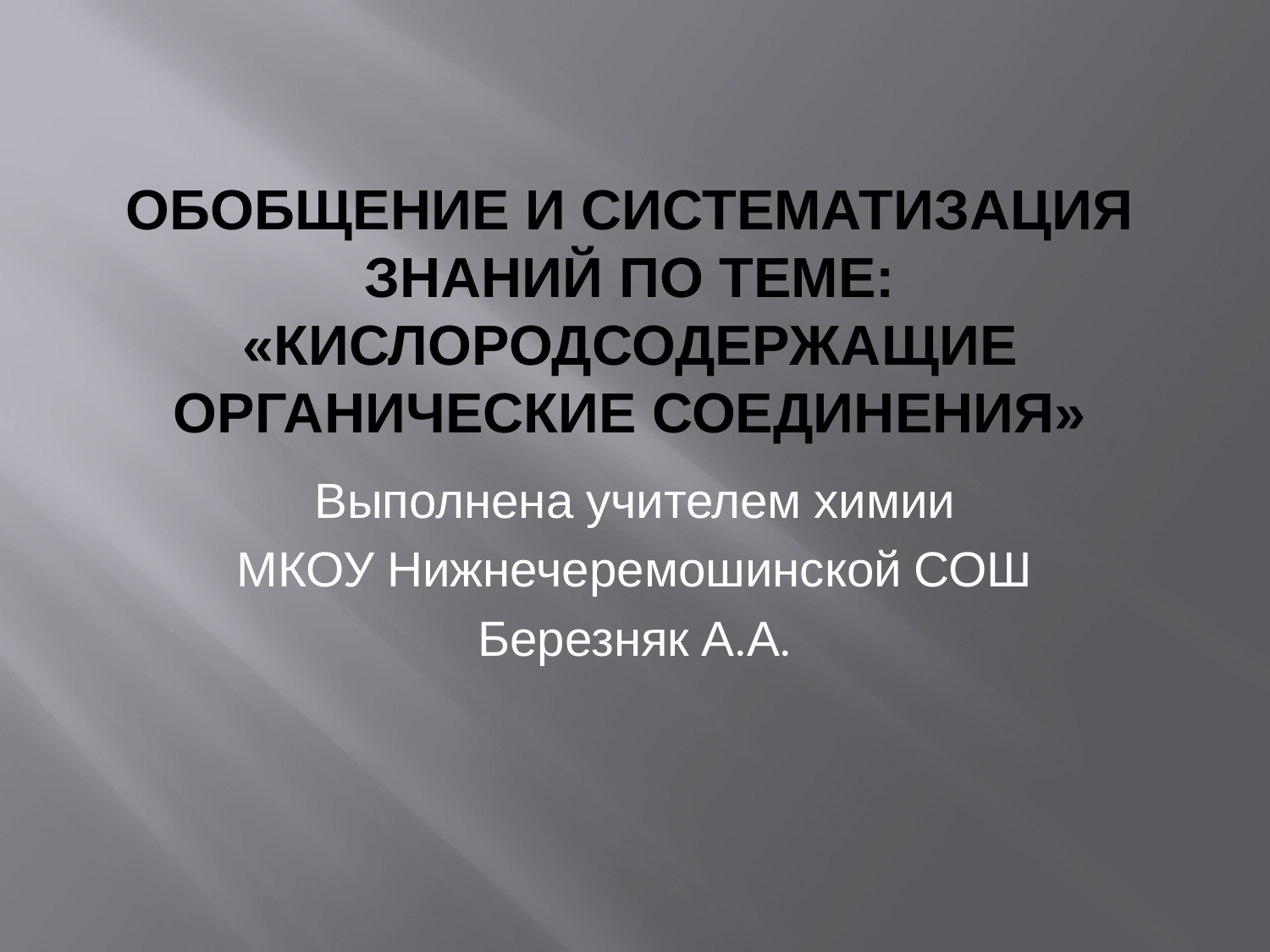

# Обобщение и систематизация знаний по теме: «Кислородсодержащие органические соединения»
Выполнена учителем химии
МКОУ Нижнечеремошинской СОШ
Березняк А.А.